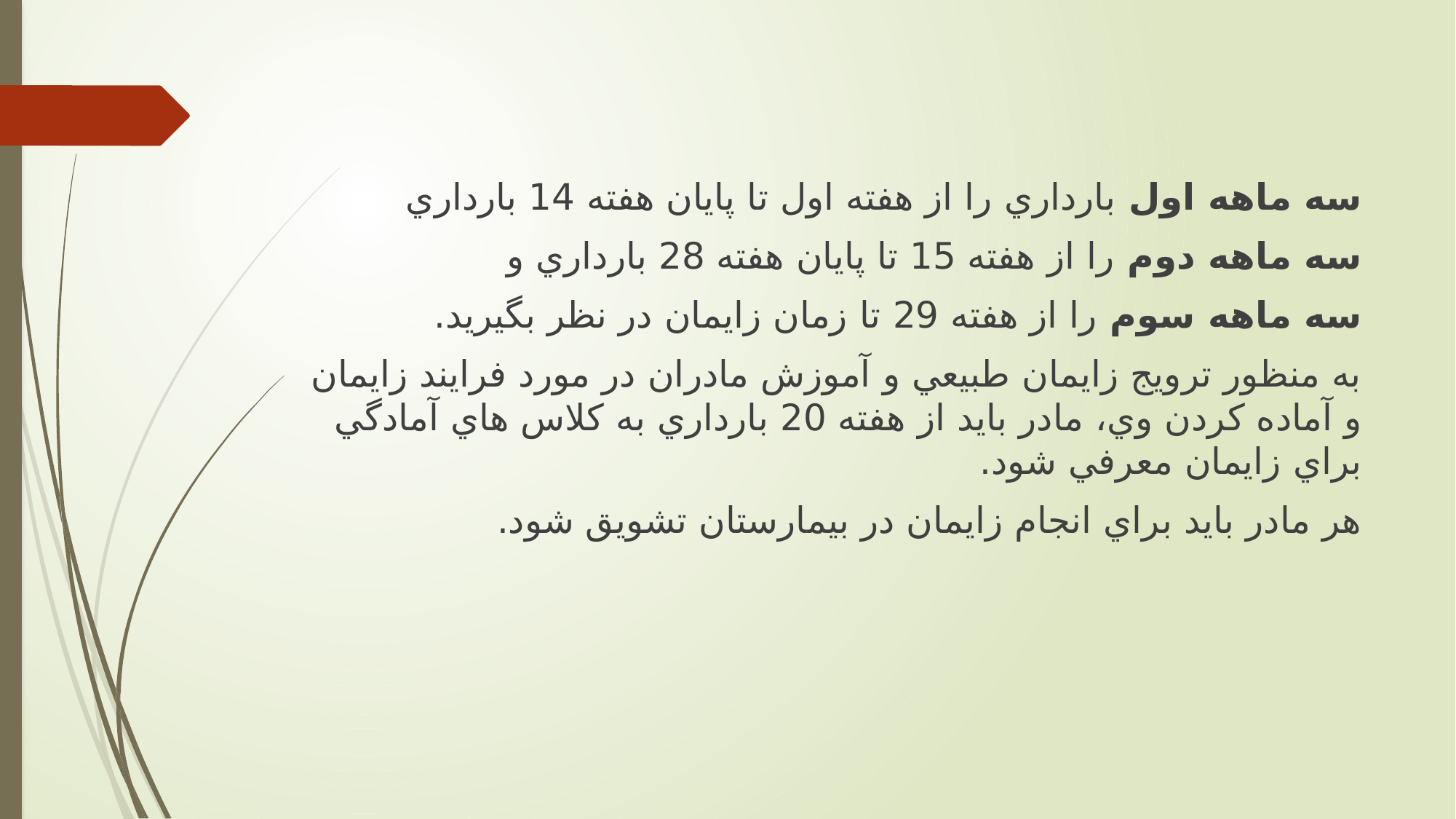

سه ماهه اول بارداري را از هفته اول تا پايان هفته 14 بارداري
سه ماهه دوم را از هفته 15 تا پايان هفته 28 بارداري و
سه ماهه سوم را از هفته 29 تا زمان زايمان در نظر بگیريد.
به منظور ترويج زايمان طبیعي و آموزش مادران در مورد فرايند زايمان و آماده کردن وي، مادر بايد از هفته 20 بارداري به کلاس هاي آمادگي براي زايمان معرفي شود.
هر مادر بايد براي انجام زايمان در بیمارستان تشويق شود.